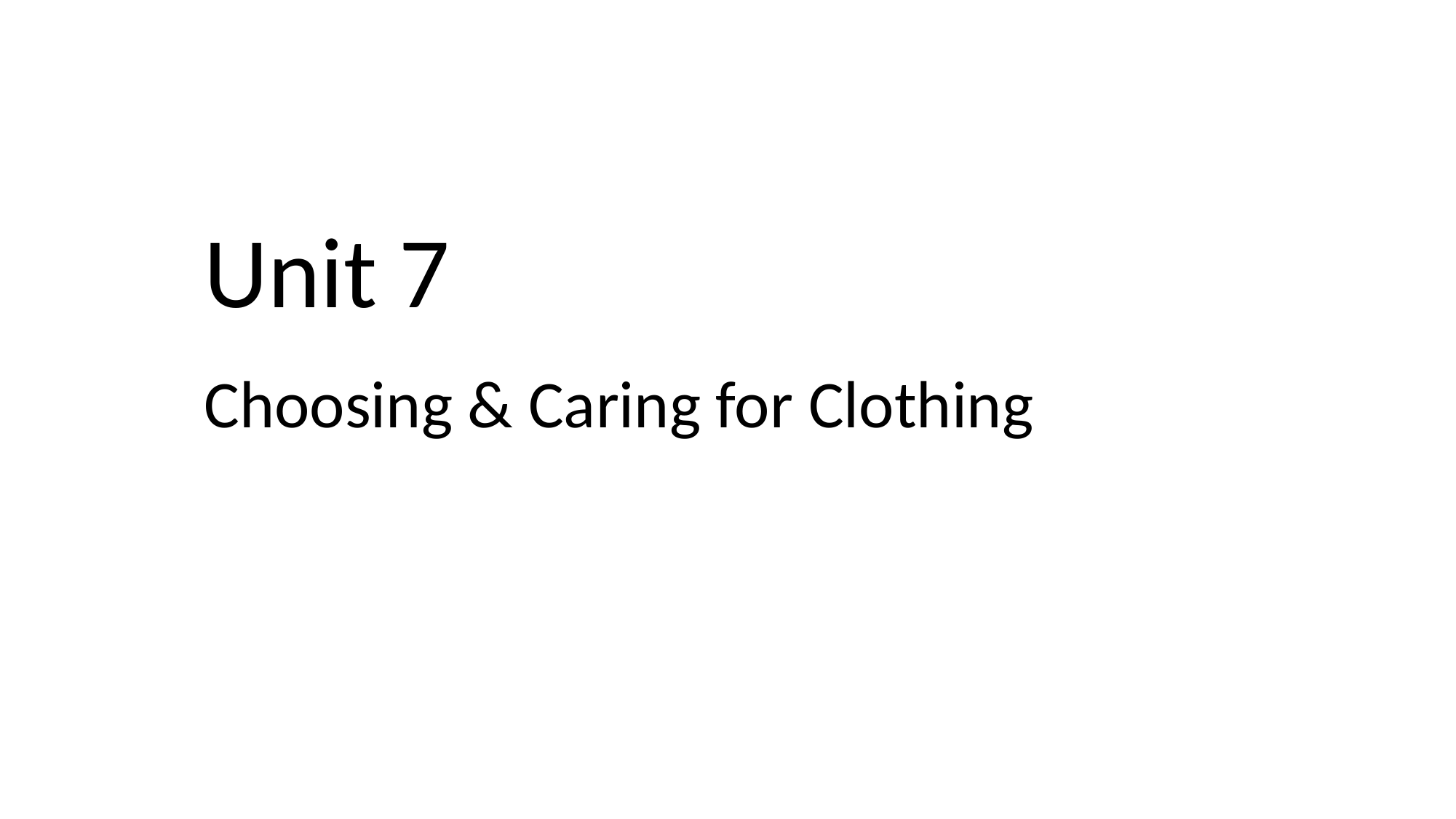

Unit 7
Choosing & Caring for Clothing Basics:
Building Skills to Last a Lifetime